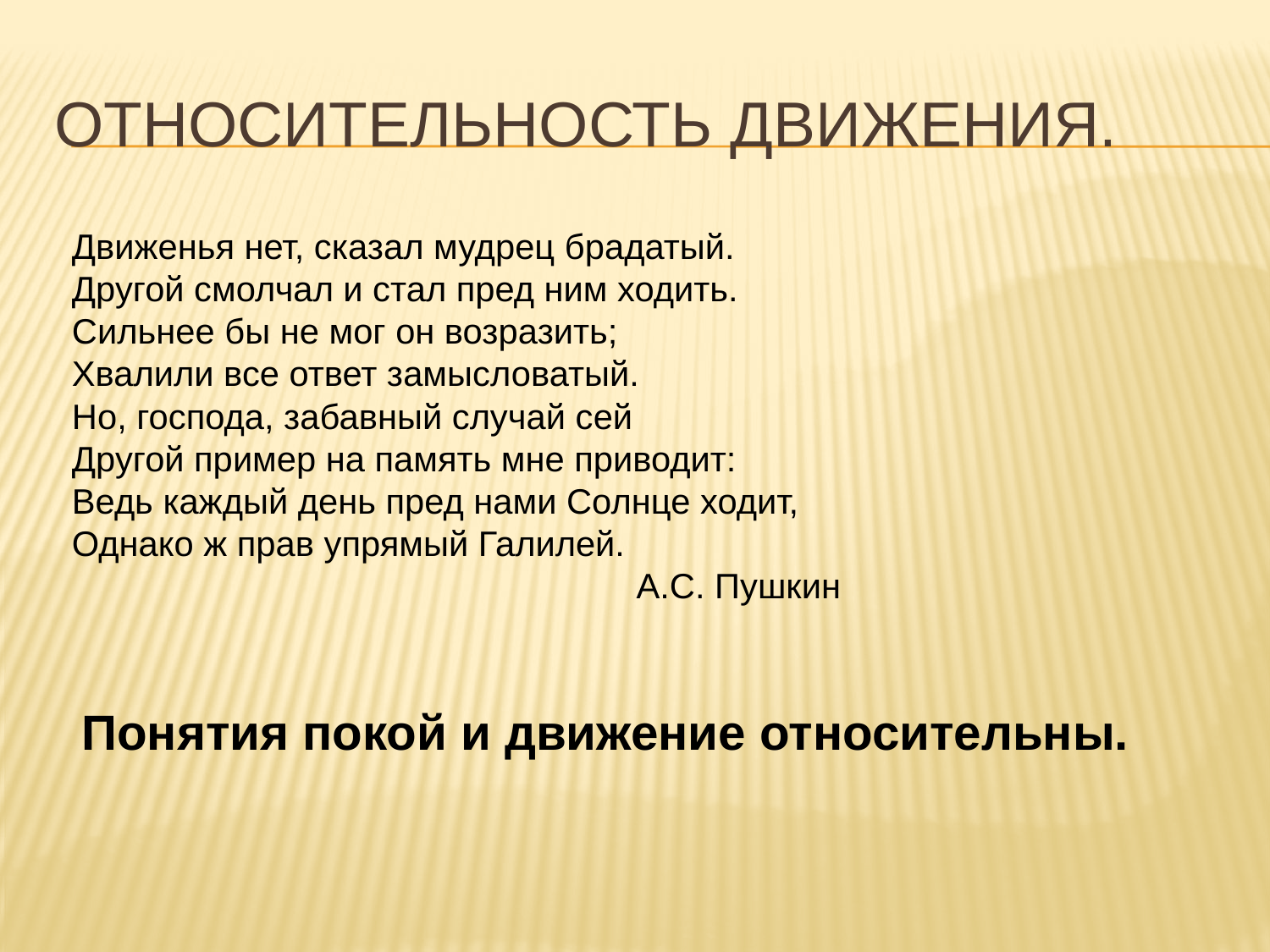

# Относительность движения.
Движенья нет, сказал мудрец брадатый.
Другой смолчал и стал пред ним ходить.
Сильнее бы не мог он возразить;
Хвалили все ответ замысловатый.
Но, господа, забавный случай сей
Другой пример на память мне приводит:
Ведь каждый день пред нами Солнце ходит,
Однако ж прав упрямый Галилей.
А.С. Пушкин
Понятия покой и движение относительны.